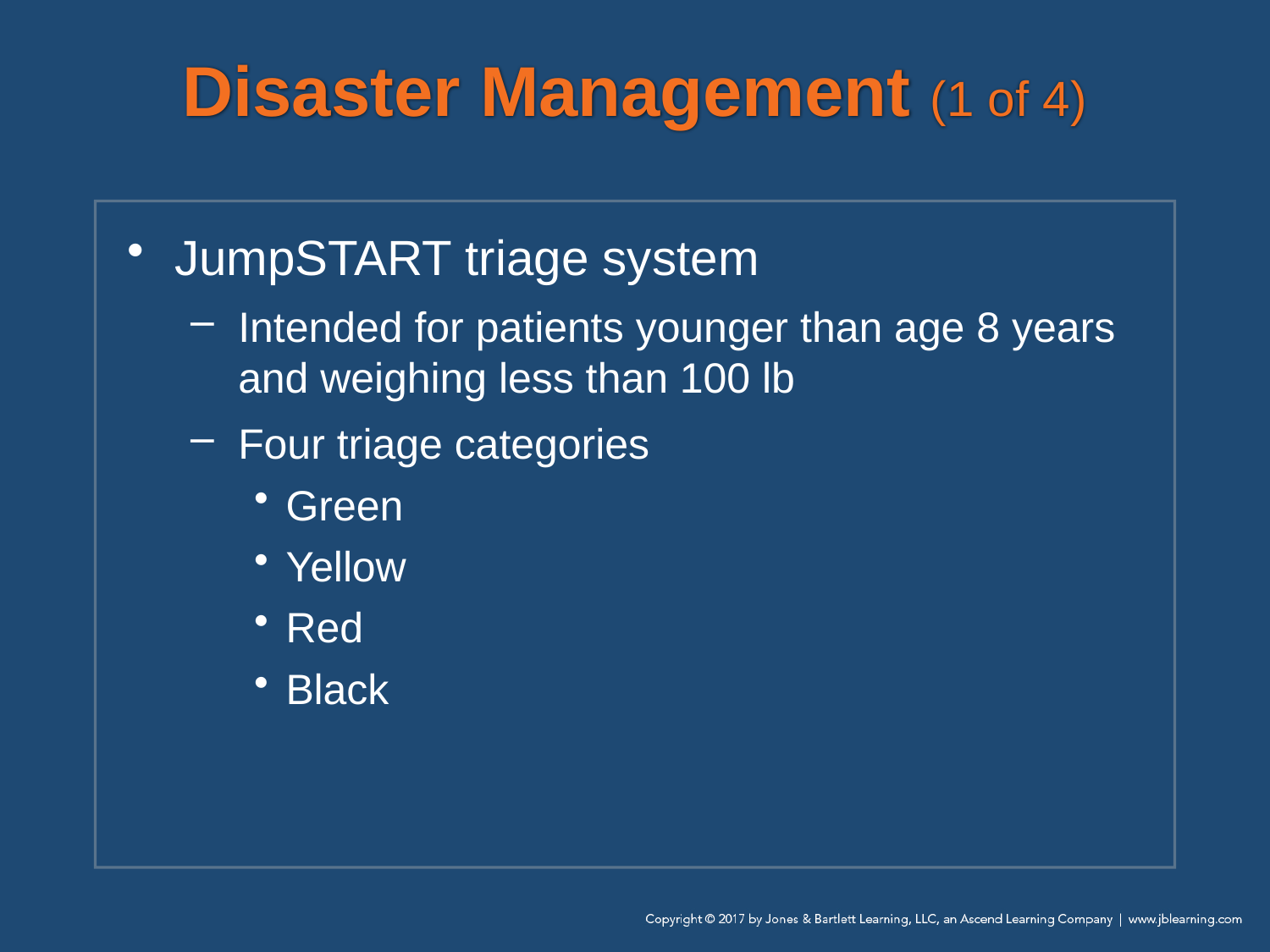

# Disaster Management (1 of 4)
JumpSTART triage system
Intended for patients younger than age 8 years and weighing less than 100 lb
Four triage categories
Green
Yellow
Red
Black